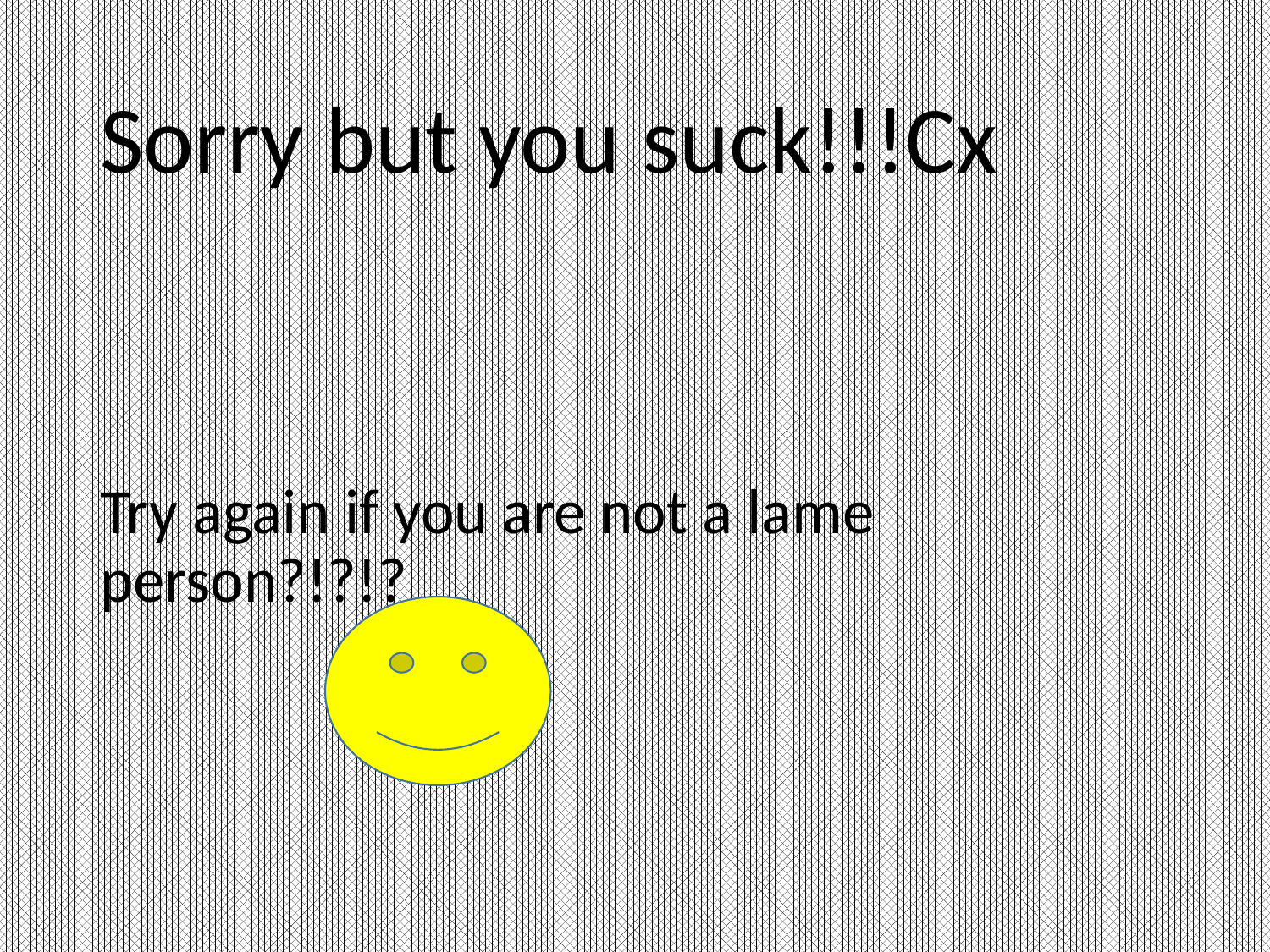

# Sorry but you suck!!!Cx

Try again if you are not a lame person?!?!?